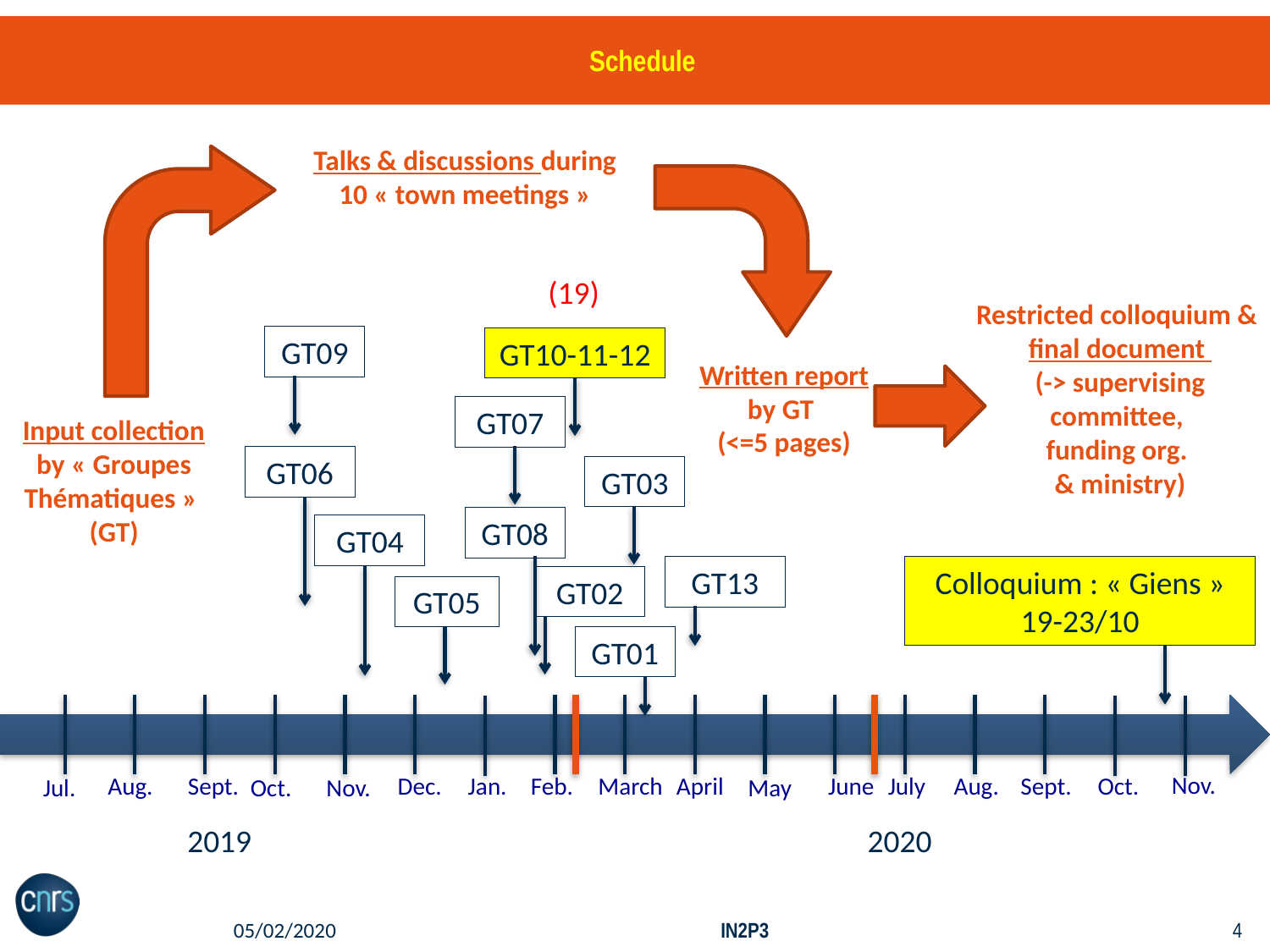

# Schedule
Talks & discussions during
10 « town meetings »

(19)
Restricted colloquium &
final document
(-> supervising committee,
funding org.
& ministry)
GT09
GT10-11-12
Written report by GT
(<=5 pages)

GT07
Input collection
by « Groupes Thématiques »
(GT)
GT06
GT03
GT08
GT04
GT13
Colloquium : « Giens » 19-23/10
GT02
GT05
GT01

Nov.
Aug.
Sept.
Dec.
Jan.
Feb.
March
April
June
July
Aug.
Sept.
Oct.
Jul.
Oct.
Nov.
May
2019
2020
05/02/2020
IN2P3
4